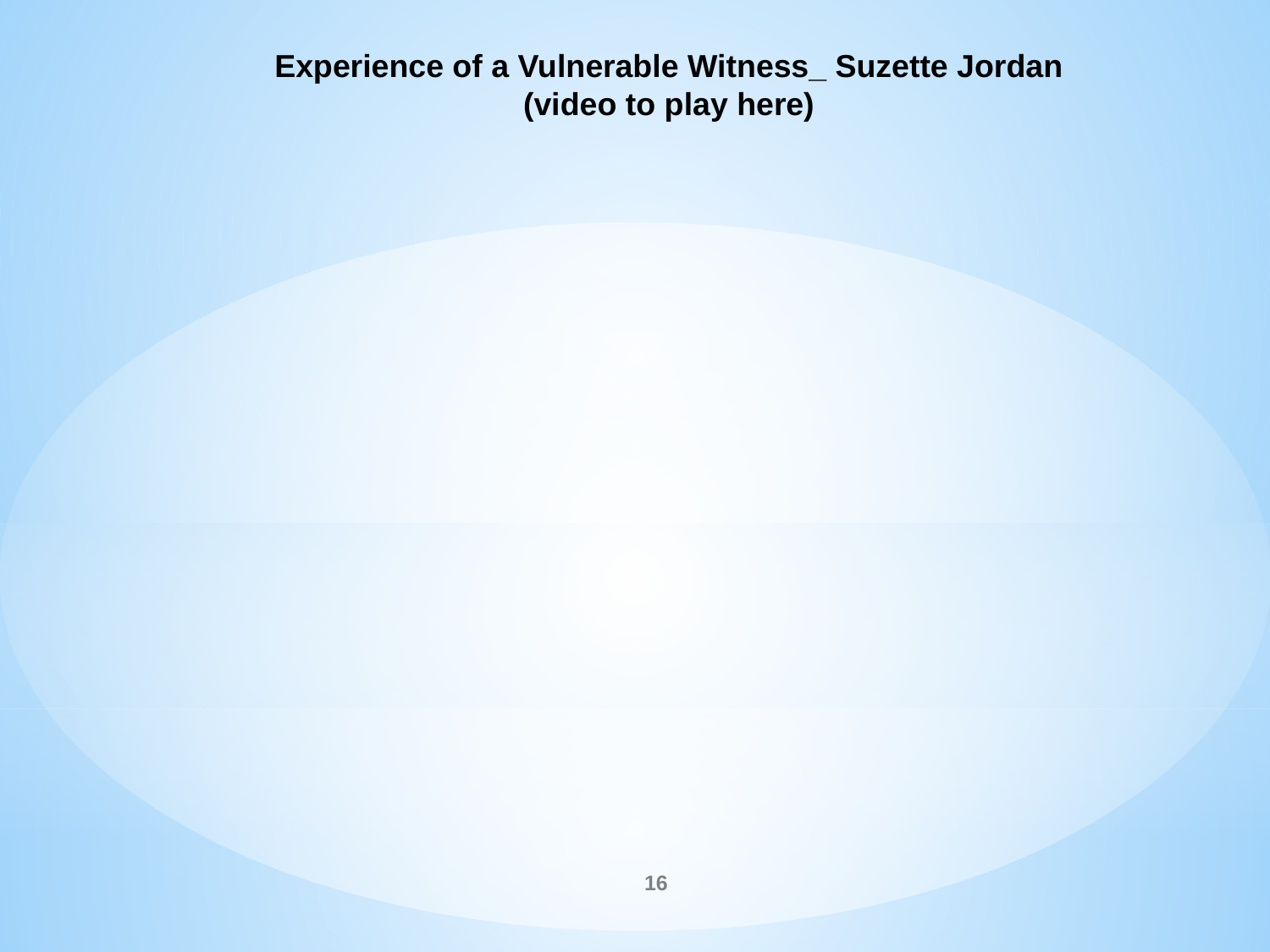

Experience of a Vulnerable Witness_ Suzette Jordan
(video to play here)

16